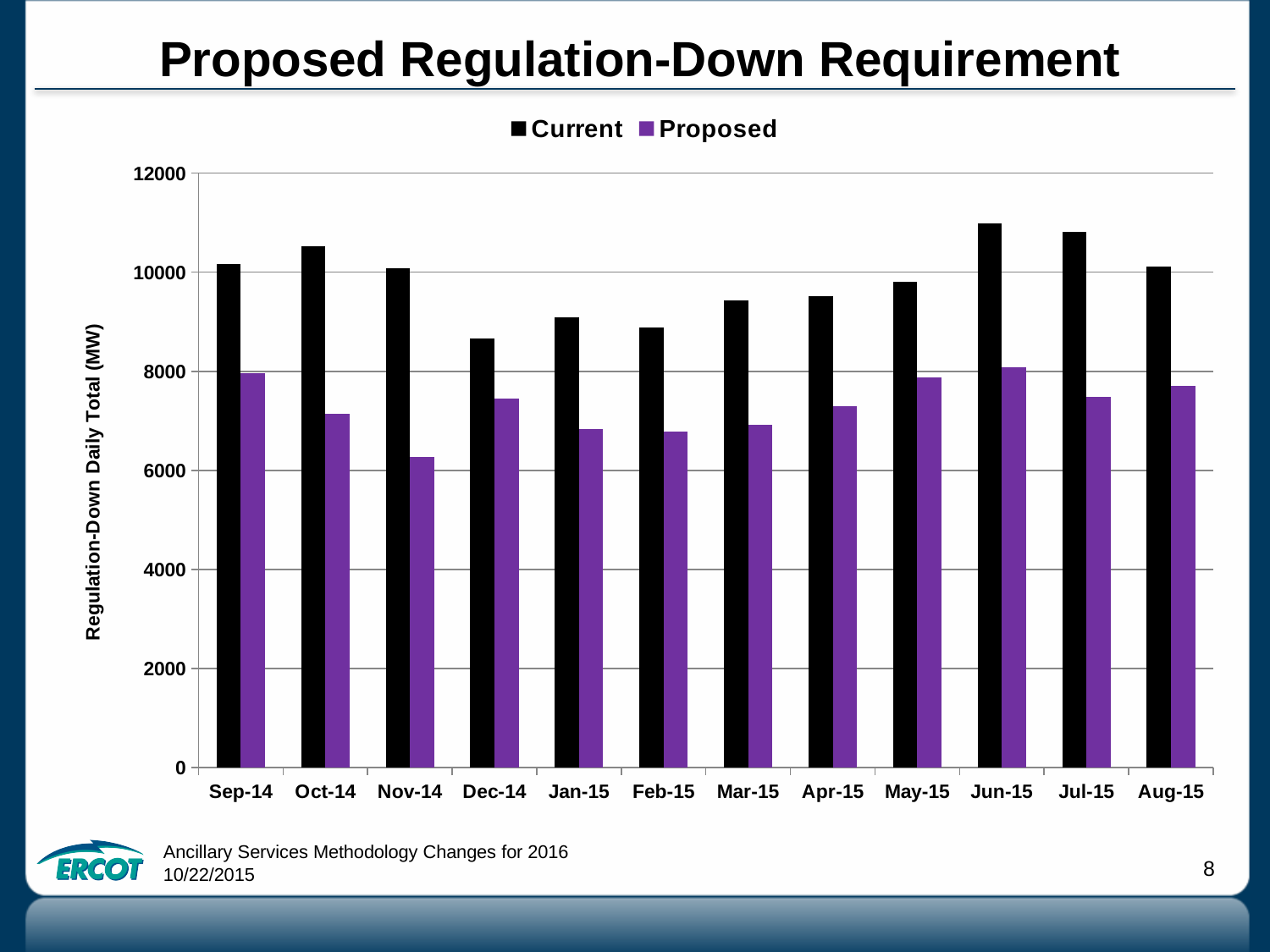

# Proposed Regulation-Down Requirement

### Chart

| Category | Current | Proposed |
|---|---|---|
| 42005 | 9089.0 | 6841.0 |
| 42036 | 8891.0 | 6790.0 |
| 42064 | 9429.0 | 6925.0 |
| 42095 | 9515.0 | 7293.0 |
| 42125 | 9805.0 | 7877.0 |
| 42156 | 10988.0 | 8078.0 |
| 42186 | 10809.0 | 7483.0 |
| 42217 | 10118.0 | 7705.0 |
| 41883 | 10160.0 | 7961.0 |
| 41913 | 10524.0 | 7144.0 |
| 41944 | 10083.0 | 6271.0 |
| 41974 | 8664.0 | 7447.0 |